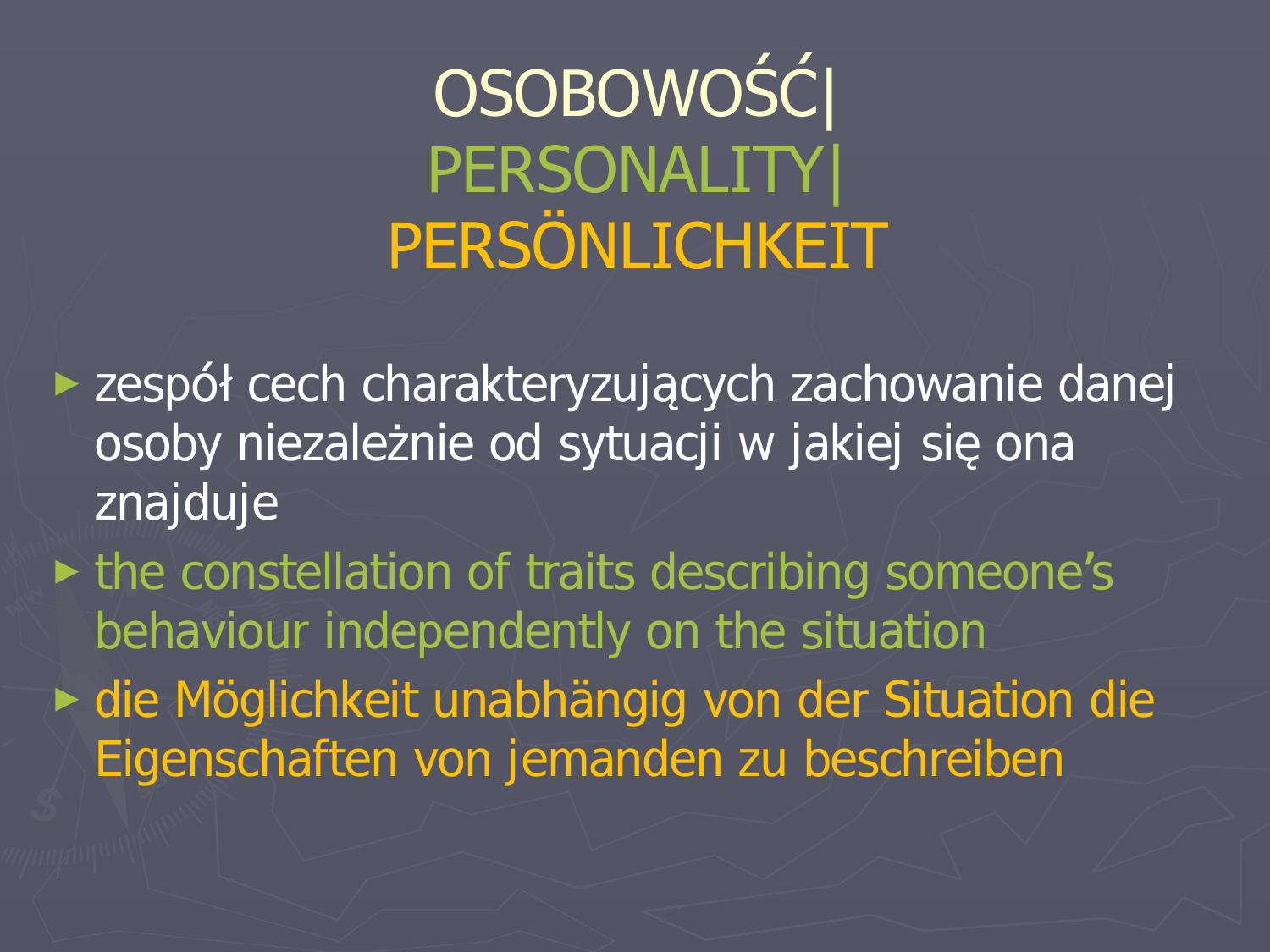

# OSOBOWOŚĆ| PERSONALITY| PERSÖNLICHKEIT
zespół cech charakteryzujących zachowanie danej osoby niezależnie od sytuacji w jakiej się ona znajduje
the constellation of traits describing someone’s behaviour independently on the situation
die Möglichkeit unabhängig von der Situation die Eigenschaften von jemanden zu beschreiben